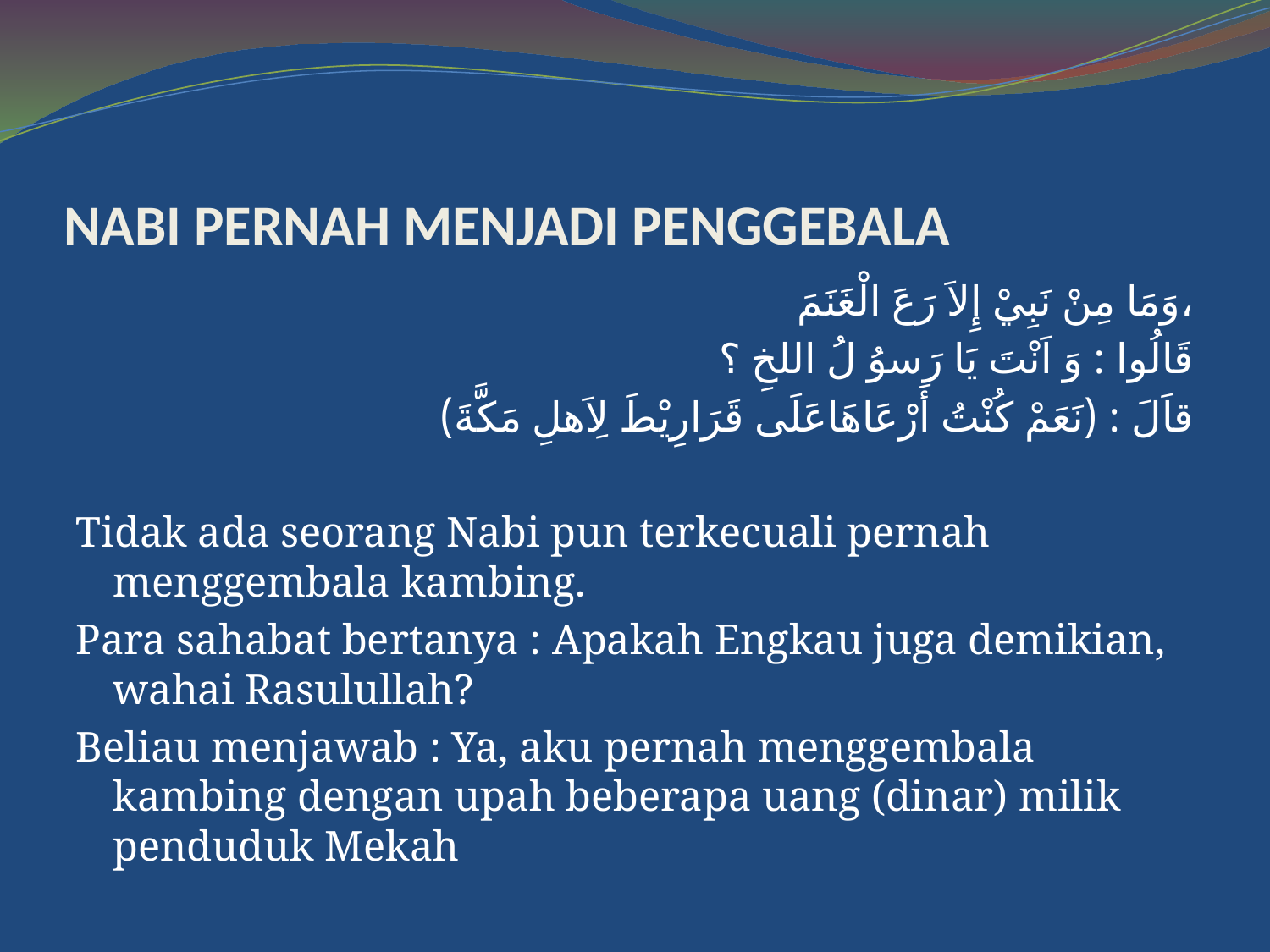

# NABI PERNAH MENJADI PENGGEBALA
وَمَا مِنْ نَبِيْ إِلاَ رَعَ الْغَنَمَ،
قَالُوا : وَ اَنْتَ يَا رَسوُ لُ اللخِ ؟
  قاَلَ : (نَعَمْ كُنْتُ أَرْعَاهَاعَلَى قَرَارِيْطَ لِاَهلِ مَكَّةَ)

Tidak ada seorang Nabi pun terkecuali pernah menggembala kambing.
Para sahabat bertanya : Apakah Engkau juga demikian, wahai Rasulullah?
Beliau menjawab : Ya, aku pernah menggembala kambing dengan upah beberapa uang (dinar) milik penduduk Mekah